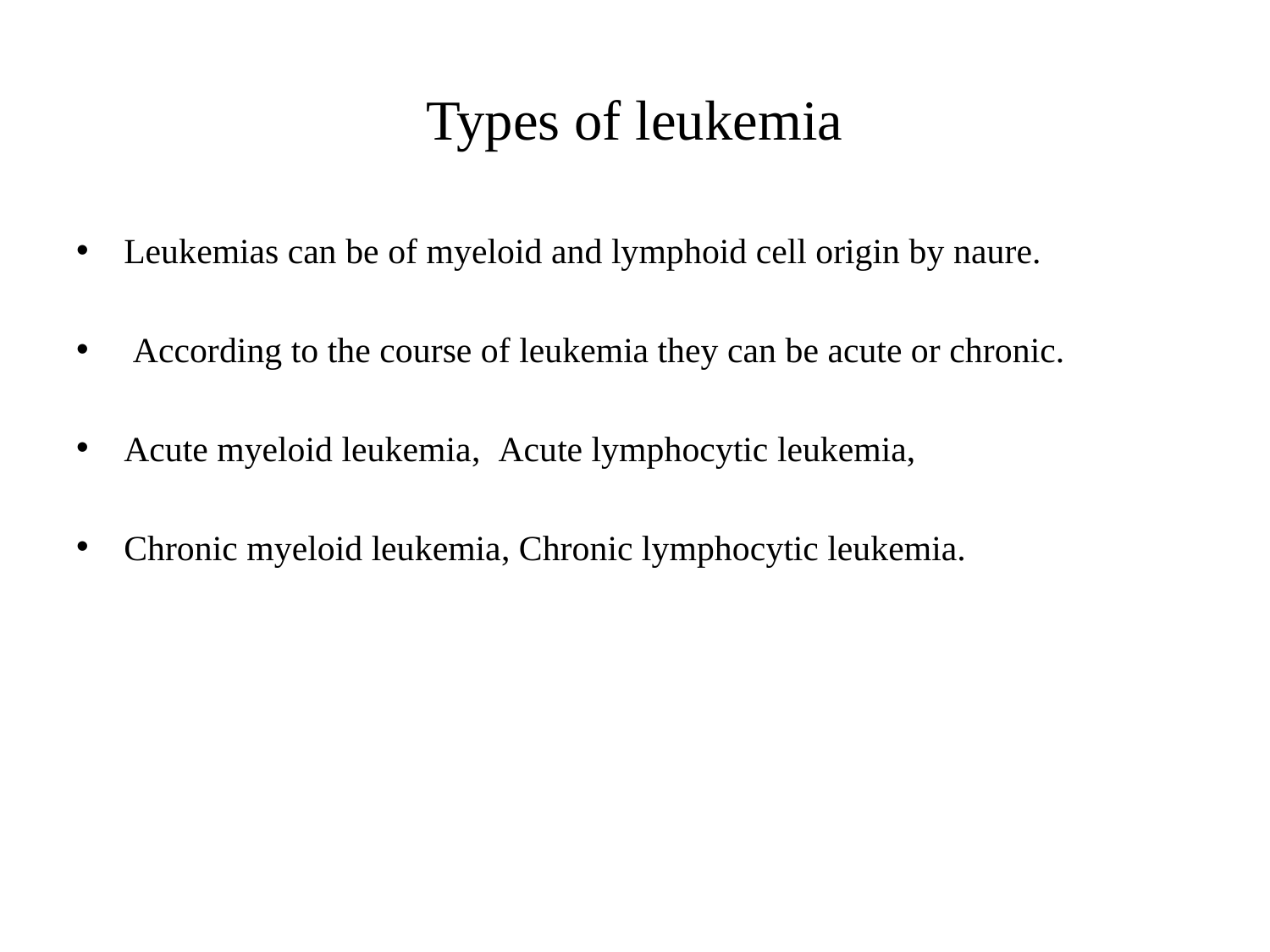

# Types of leukemia
Leukemias can be of myeloid and lymphoid cell origin by naure.

 According to the course of leukemia they can be acute or chronic.

Аcute myeloid leukemia,  Acute lymphocytic leukemia,

Chronic myeloid leukemia, Chronic lymphocytic leukemia.